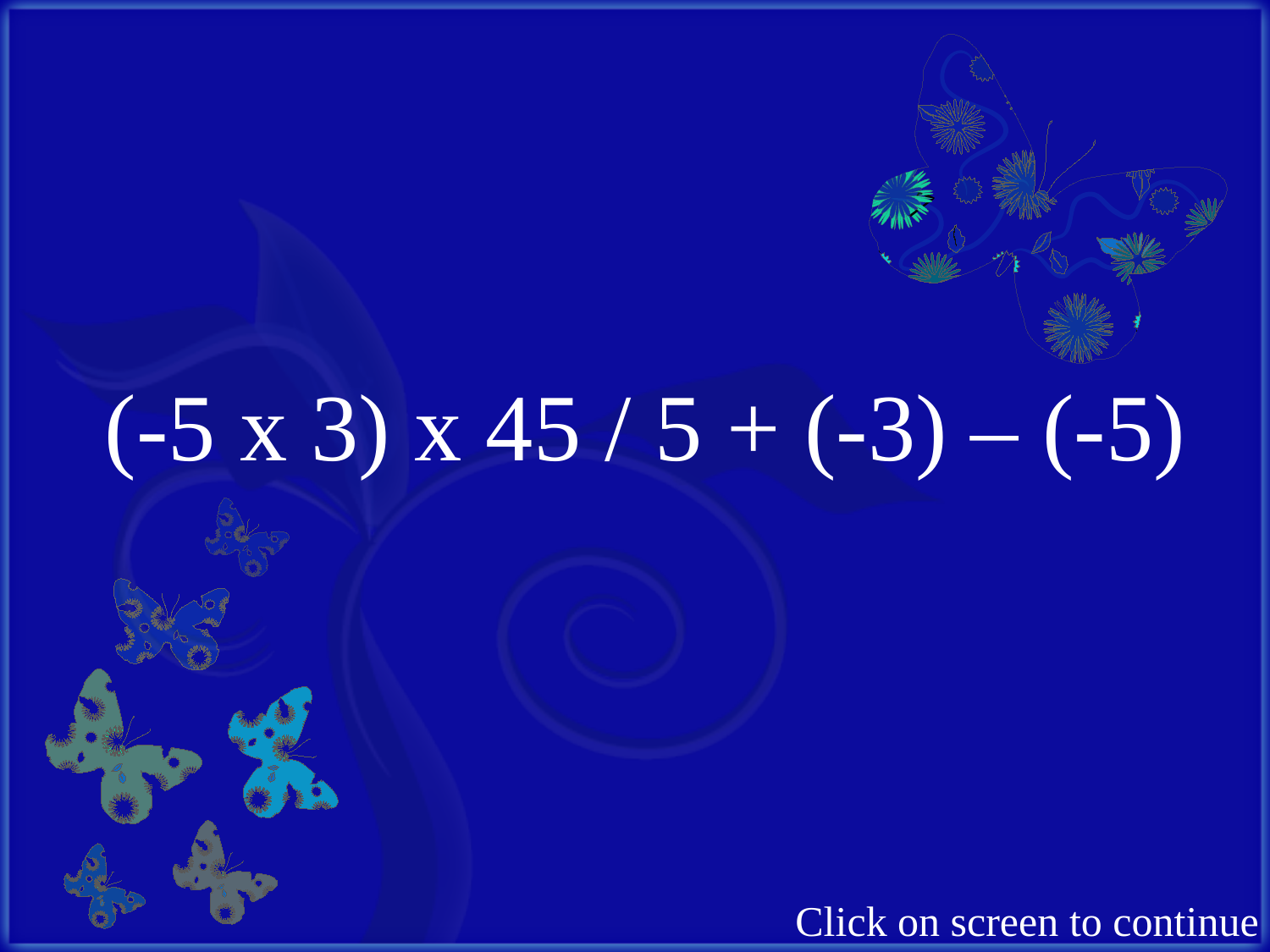

(-5 x 3) x 45 / 5 + (-3) – (-5)

Click on screen to continue